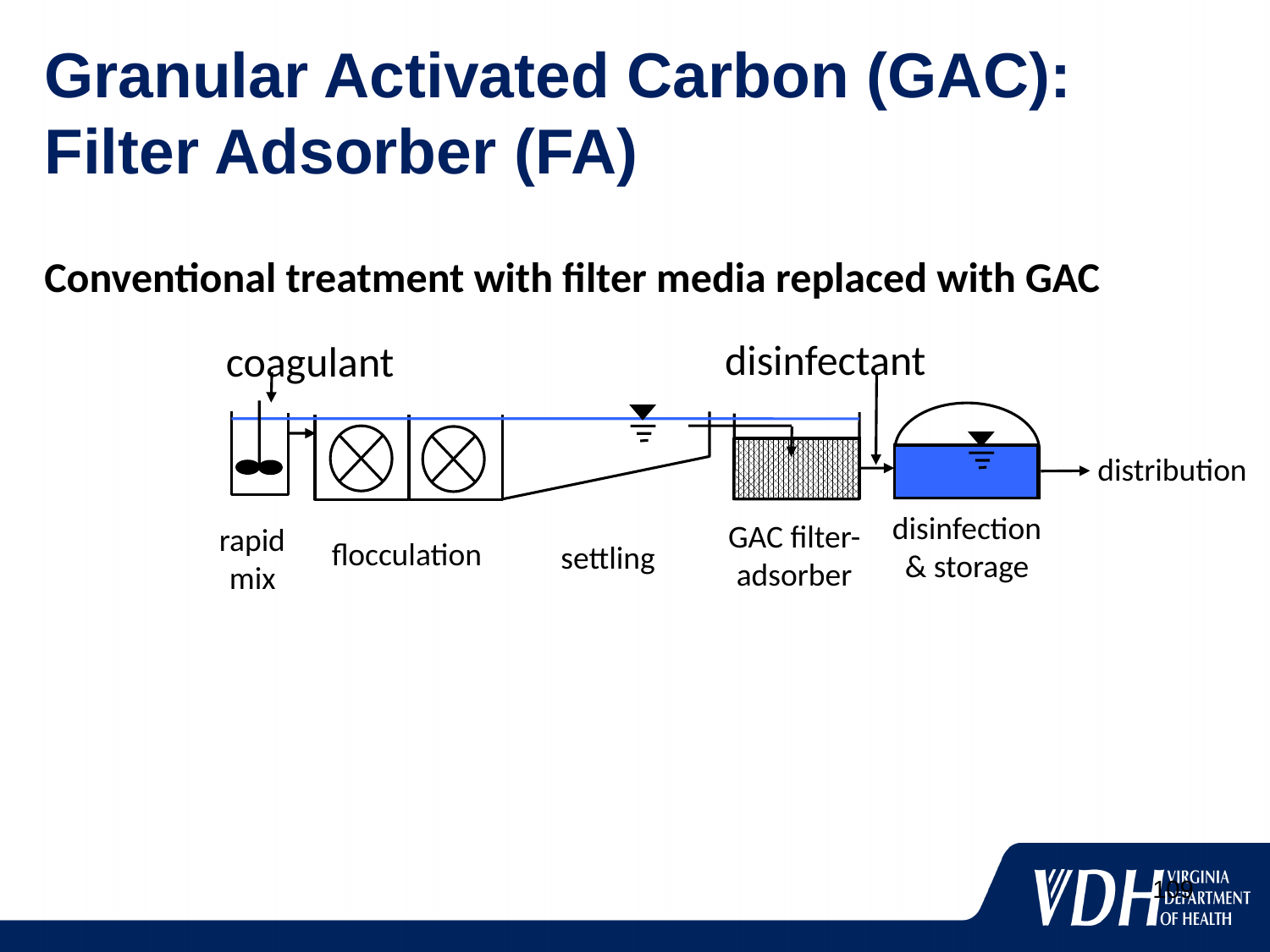

Granular Activated Carbon (GAC): Filter Adsorber (FA)
Conventional treatment with filter media replaced with GAC
disinfectant
coagulant

distribution

disinfection& storage
GAC filter-adsorber
rapid mix
flocculation
settling

109